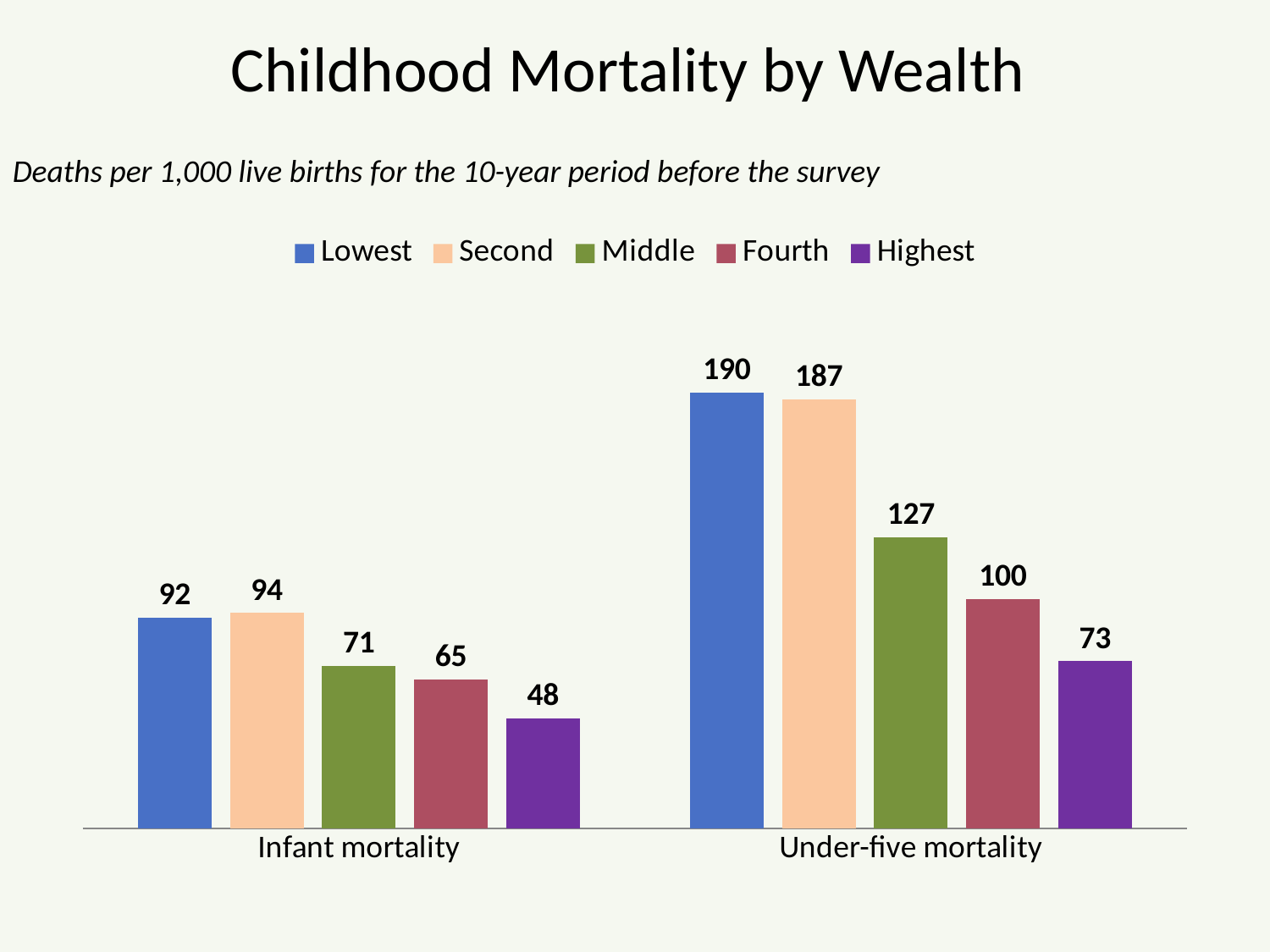

# Childhood Mortality by Wealth
Deaths per 1,000 live births for the 10-year period before the survey

### Chart

| Category | Lowest | Second | Middle | Fourth | Highest |
|---|---|---|---|---|---|
| Infant mortality | 92.0 | 94.0 | 71.0 | 65.0 | 48.0 |
| Under-five mortality | 190.0 | 187.0 | 127.0 | 100.0 | 73.0 |